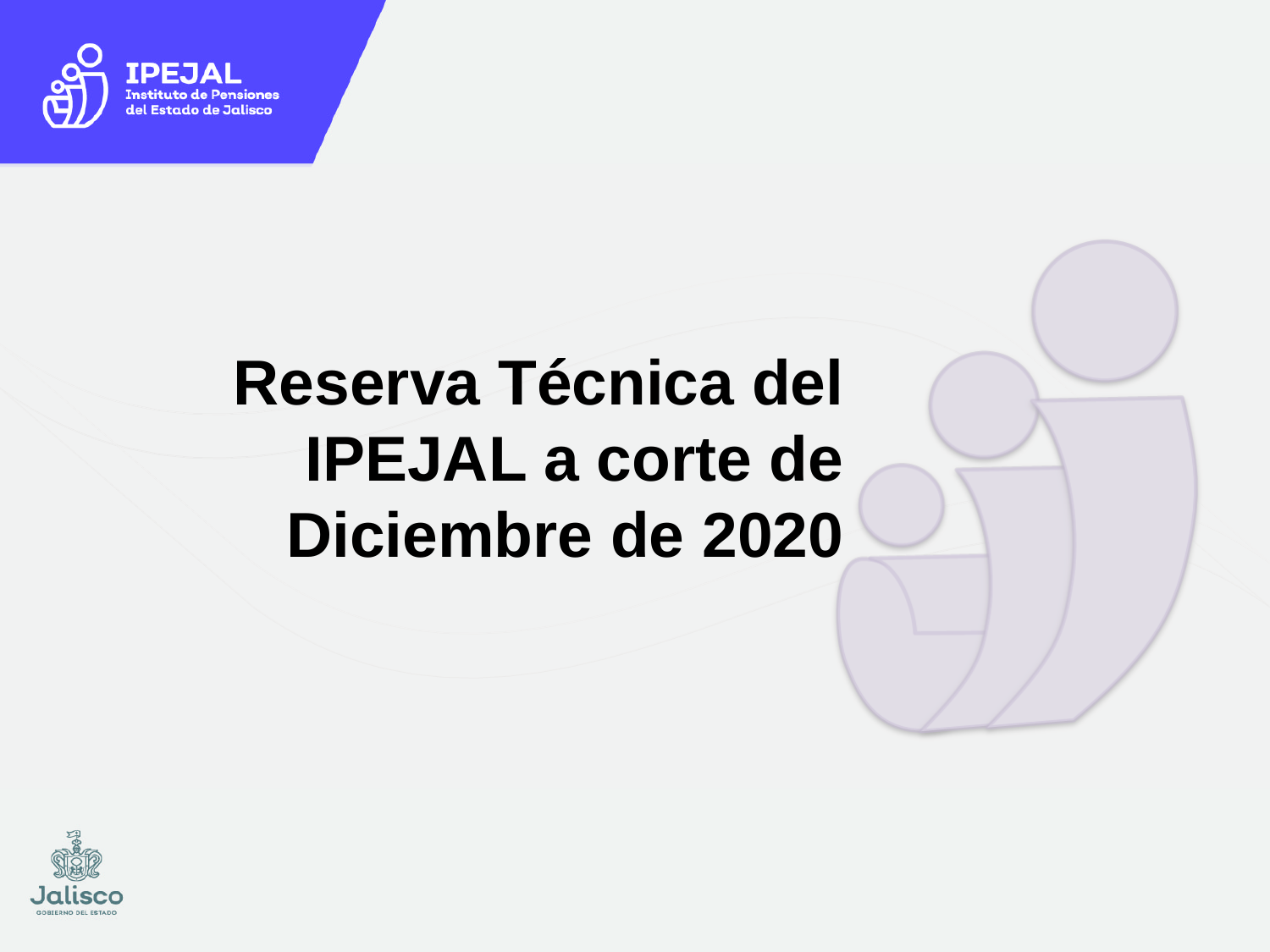

# Reserva Técnica del IPEJAL a corte de Diciembre de 2020